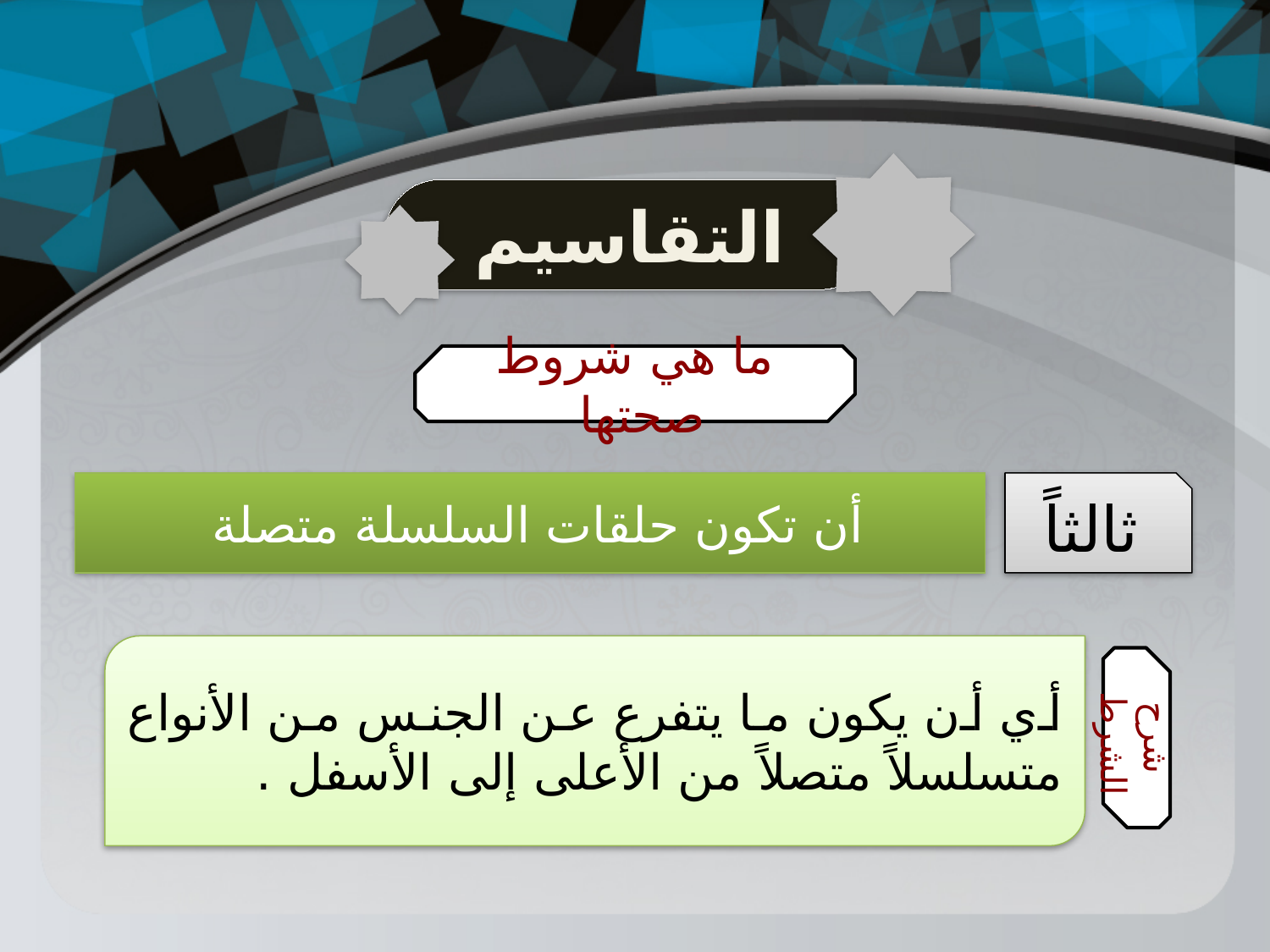

التقاسيم

ما هي شروط صحتها
أن تكون حلقات السلسلة متصلة
ثالثاً
أي أن يكون ما يتفرع عن الجنس من الأنواع متسلسلاً متصلاً من الأعلى إلى الأسفل .
شرح الشرط